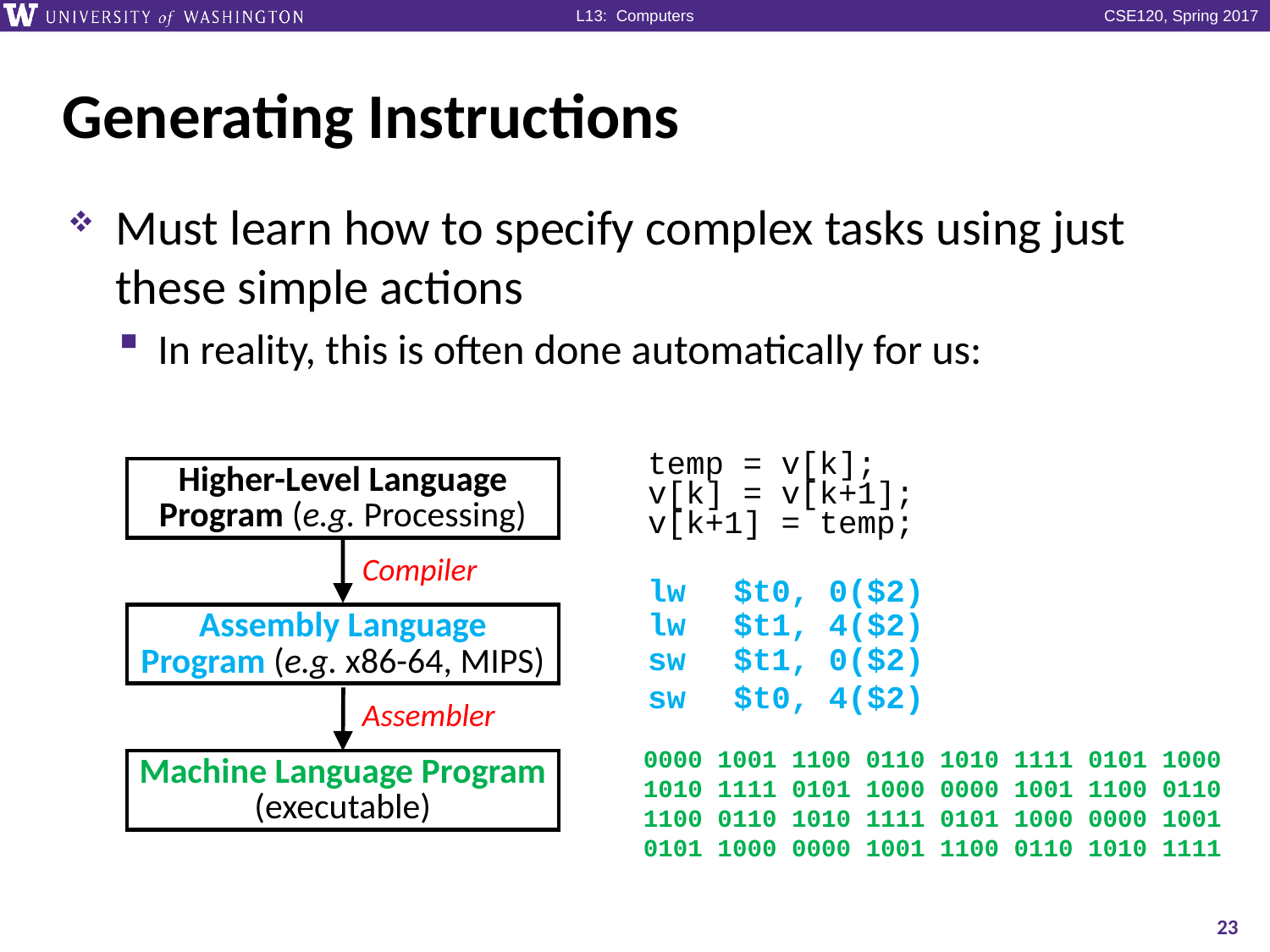

# Generating Instructions
Must learn how to specify complex tasks using just these simple actions
In reality, this is often done automatically for us:
temp = v[k];
v[k] = v[k+1];
v[k+1] = temp;
Higher-Level Language
Program (e.g. Processing)

Compiler
lw	  $t0, 0($2)
lw	  $t1, 4($2)
sw	  $t1, 0($2)
sw	  $t0, 4($2)
Assembly Language Program (e.g. x86-64, MIPS)

Assembler
0000 1001 1100 0110 1010 1111 0101 1000
1010 1111 0101 1000 0000 1001 1100 0110
1100 0110 1010 1111 0101 1000 0000 1001
0101 1000 0000 1001 1100 0110 1010 1111
Machine Language Program (executable)
23